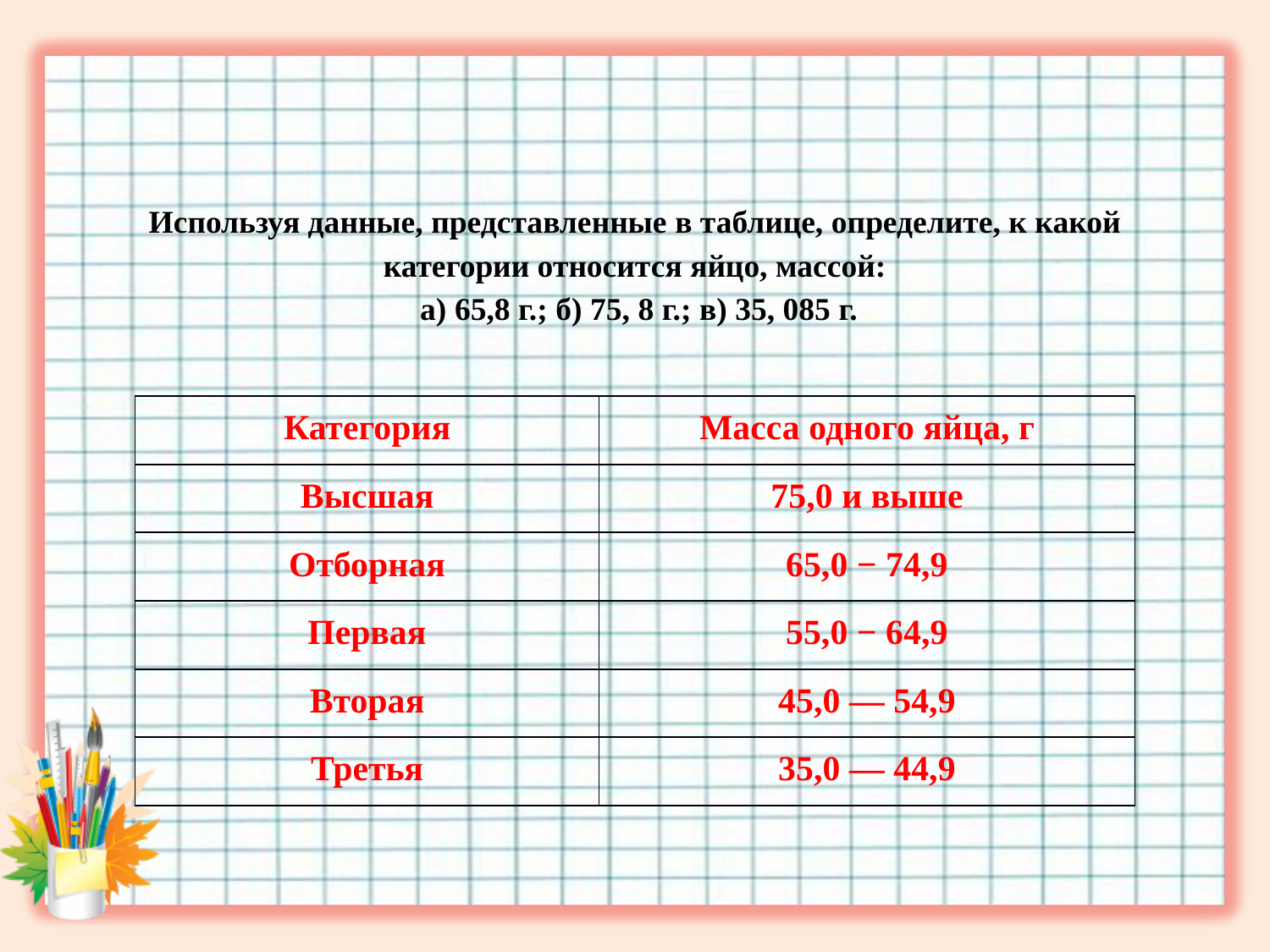

# Используя данные, представленные в таблице, определите, к какой категории относится яйцо, массой: а) 65,8 г.; б) 75, 8 г.; в) 35, 085 г.
| Категория | Масса одного яйца, г |
| --- | --- |
| Высшая | 75,0 и выше |
| Отборная | 65,0 − 74,9 |
| Первая | 55,0 − 64,9 |
| Вторая | 45,0 — 54,9 |
| Третья | 35,0 — 44,9 |